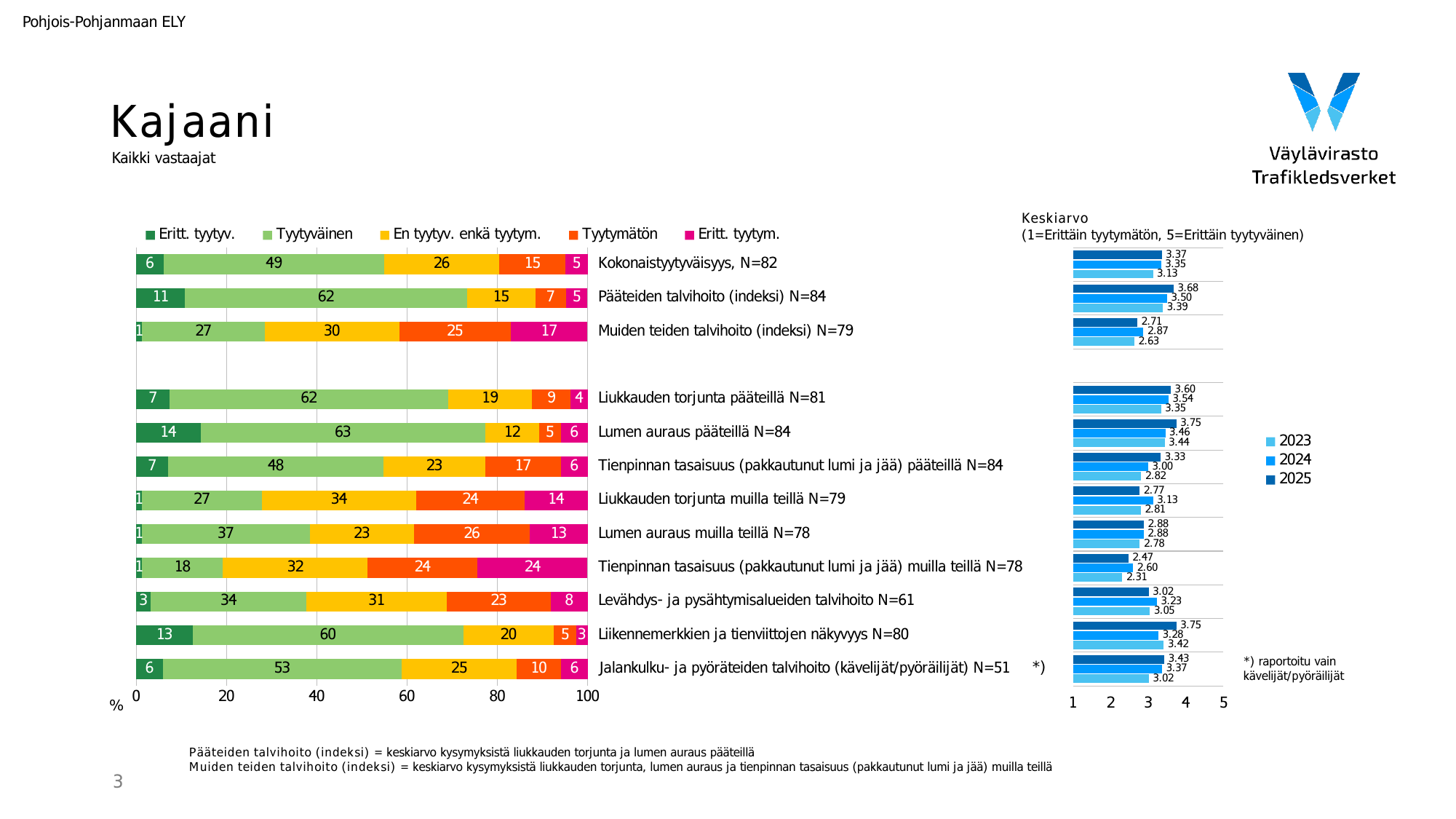

Pohjois-Pohjanmaan ELY
# Kajaani
Kaikki vastaajat
Keskiarvo
(1=Erittäin tyytymätön, 5=Erittäin tyytyväinen)

### Chart

| Category | Eritt. tyytyv. | Tyytyväinen | En tyytyv. enkä tyytym. | Tyytymätön | Eritt. tyytym. |
|---|---|---|---|---|---|
| Kokonaistyytyväisyys, N=82 | 6.097561 | 48.780488 | 25.609756 | 14.634146 | 4.878049 |
| Pääteiden talvihoito (indeksi) N=84 | 10.8465605 | 62.4118165 | 15.211640500000001 | 6.7019400000000005 | 4.8280425000000005 |
| Muiden teiden talvihoito (indeksi) N=79 | 1.2766416666666667 | 27.236827666666667 | 29.768473333333333 | 24.683544333333334 | 17.034512666666668 |
|  | None | None | None | None | None |
| Liukkauden torjunta pääteillä N=81 | 7.407407 | 61.728395 | 18.518519 | 8.641975 | 3.703704 |
| Lumen auraus pääteillä N=84 | 14.285714 | 63.095238 | 11.904762 | 4.761905 | 5.952381 |
| Tienpinnan tasaisuus (pakkautunut lumi ja jää) pääteillä N=84 | 7.142857 | 47.619048 | 22.619048 | 16.666667 | 5.952381 |
| Liukkauden torjunta muilla teillä N=79 | 1.265823 | 26.582278 | 34.177215 | 24.050633 | 13.924051 |
| Lumen auraus muilla teillä N=78 | 1.282051 | 37.179487 | 23.076923 | 25.641026 | 12.820513 |
| Tienpinnan tasaisuus (pakkautunut lumi ja jää) muilla teillä N=78 | 1.282051 | 17.948718 | 32.051282 | 24.358974 | 24.358974 |
| Levähdys- ja pysähtymisalueiden talvihoito N=61 | 3.278689 | 34.42623 | 31.147541 | 22.95082 | 8.196721 |
| Liikennemerkkien ja tienviittojen näkyvyys N=80 | 12.5 | 60.0 | 20.0 | 5.0 | 2.5 |
| Jalankulku- ja pyöräteiden talvihoito (kävelijät/pyöräilijät) N=51 | 5.882353 | 52.941176 | 25.490196 | 9.803922 | 5.882353 |

### Chart

| Category | 2025 | 2024 | 2023 |
|---|---|---|---|
*) raportoitu vain
kävelijät/pyöräilijät
*)
%
Pääteiden talvihoito (indeksi) = keskiarvo kysymyksistä liukkauden torjunta ja lumen auraus pääteillä
Muiden teiden talvihoito (indeksi) = keskiarvo kysymyksistä liukkauden torjunta, lumen auraus ja tienpinnan tasaisuus (pakkautunut lumi ja jää) muilla teillä

3